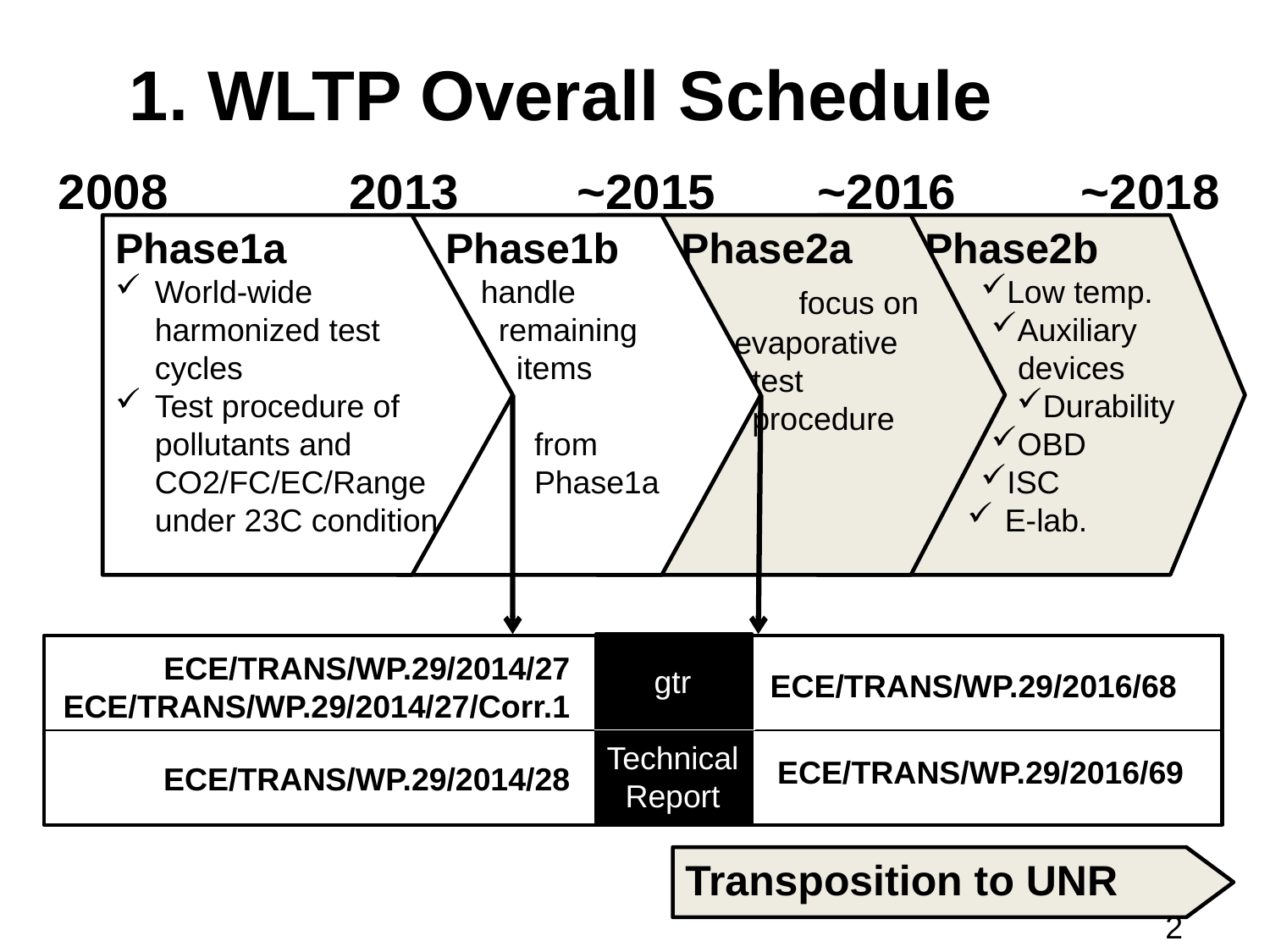

1. WLTP Overall Schedule
2008
2013
~2015
~2016
~2018
Phase1a
World-wide harmonized test cycles
Test procedure of pollutants and CO2/FC/EC/Range under 23C condition
   Phase1b
        handle
          remaining
            items
              from
              Phase1a

      Phase2a
　　　　 focus on
              evaporative
                test
                procedure
        Phase2b
Low temp.
Auxiliary
   devices
Durability
OBD
ISC
E-lab.

ECE/TRANS/WP.29/2014/27
ECE/TRANS/WP.29/2014/27/Corr.1
gtr

Technical Report
ECE/TRANS/WP.29/2016/68
ECE/TRANS/WP.29/2016/69
ECE/TRANS/WP.29/2014/28
Transposition to UNR